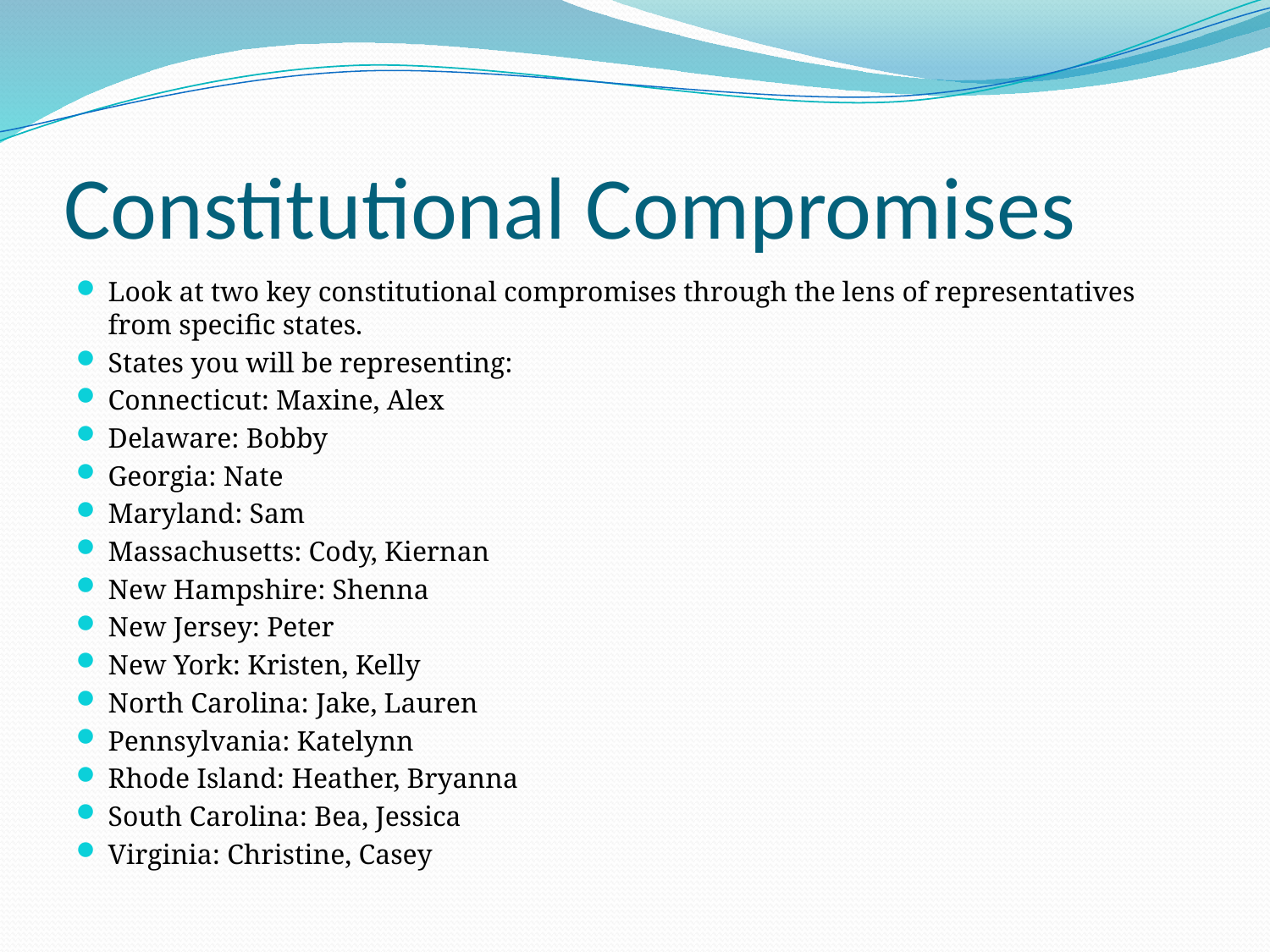

# Constitutional Compromises
Look at two key constitutional compromises through the lens of representatives from specific states.
States you will be representing:
Connecticut: Maxine, Alex
Delaware: Bobby
Georgia: Nate
Maryland: Sam
Massachusetts: Cody, Kiernan
New Hampshire: Shenna
New Jersey: Peter
New York: Kristen, Kelly
North Carolina: Jake, Lauren
Pennsylvania: Katelynn
Rhode Island: Heather, Bryanna
South Carolina: Bea, Jessica
Virginia: Christine, Casey